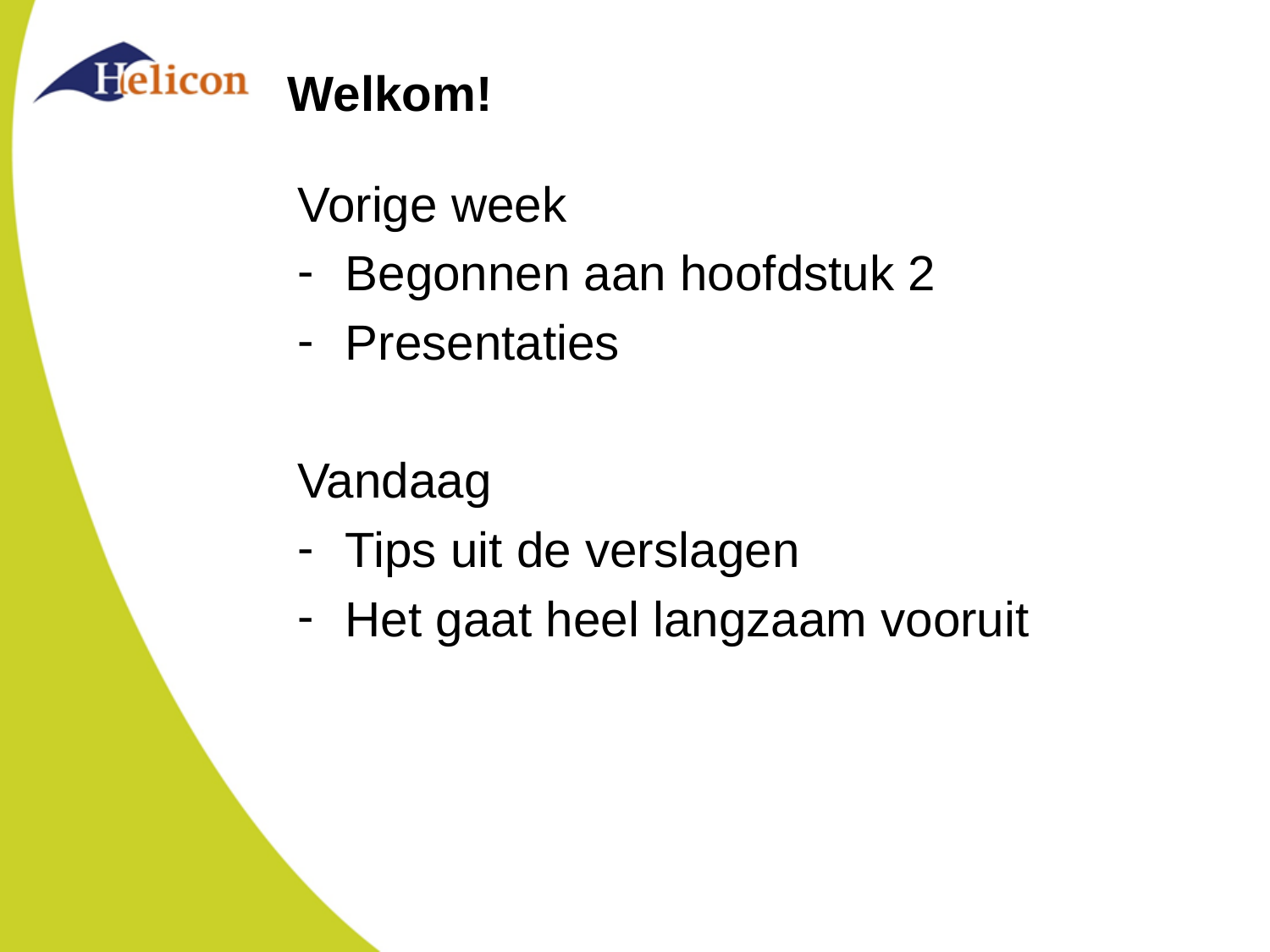

# Welkom!
Vorige week
Begonnen aan hoofdstuk 2
Presentaties

Vandaag
Tips uit de verslagen
Het gaat heel langzaam vooruit